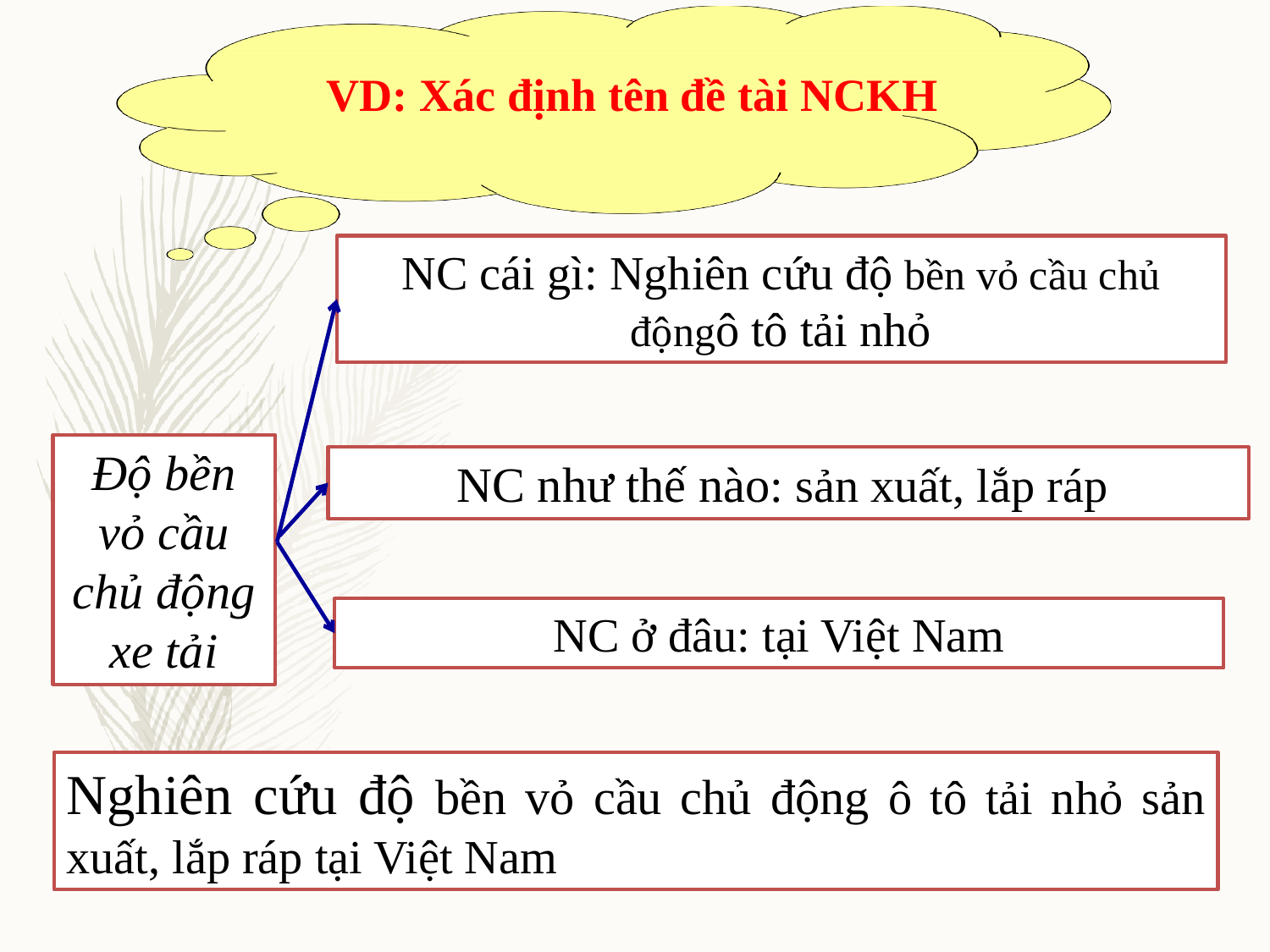

VD: Xác định tên đề tài NCKH
NC cái gì: Nghiên cứu độ bền vỏ cầu chủ độngô tô tải nhỏ
Độ bền vỏ cầu chủ động xe tải
NC như thế nào: sản xuất, lắp ráp
NC ở đâu: tại Việt Nam
Nghiên cứu độ bền vỏ cầu chủ động ô tô tải nhỏ sản xuất, lắp ráp tại Việt Nam